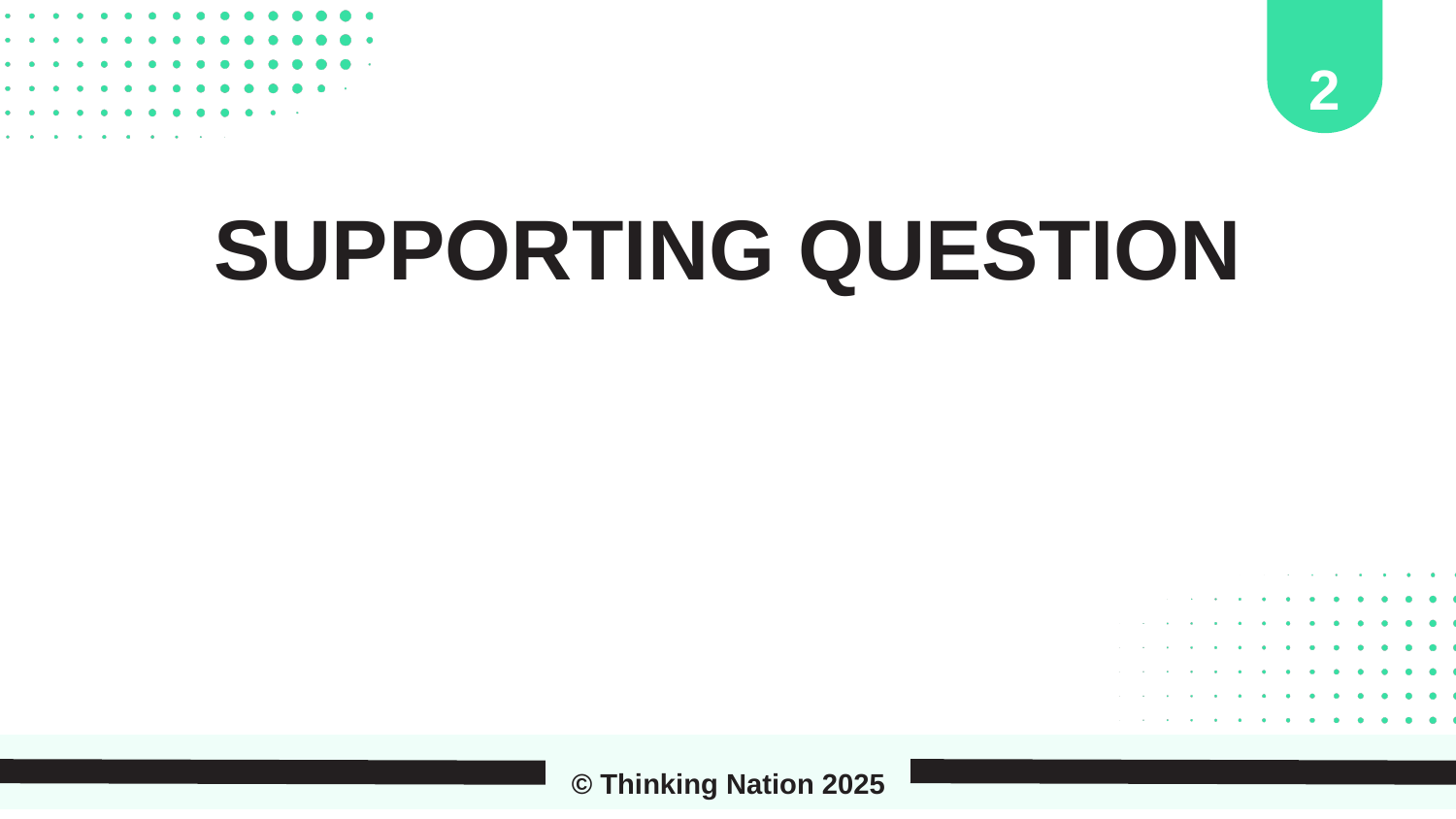

2
SUPPORTING QUESTION

© Thinking Nation 2025